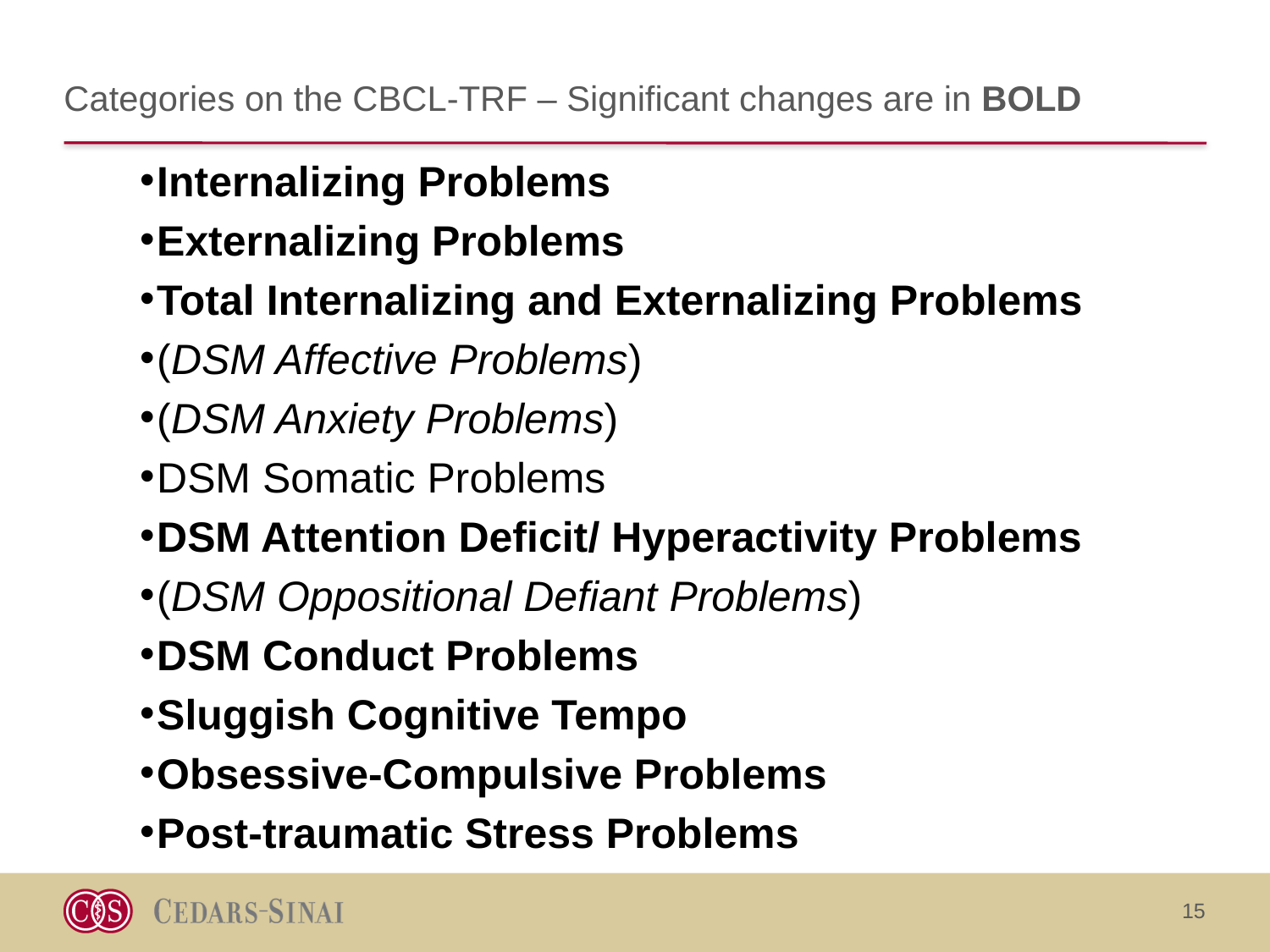

# Categories on the CBCL-TRF – Significant changes are in BOLD
Internalizing Problems
Externalizing Problems
Total Internalizing and Externalizing Problems
(DSM Affective Problems)
(DSM Anxiety Problems)
DSM Somatic Problems
DSM Attention Deficit/ Hyperactivity Problems
(DSM Oppositional Defiant Problems)
DSM Conduct Problems
Sluggish Cognitive Tempo
Obsessive-Compulsive Problems
Post-traumatic Stress Problems

15